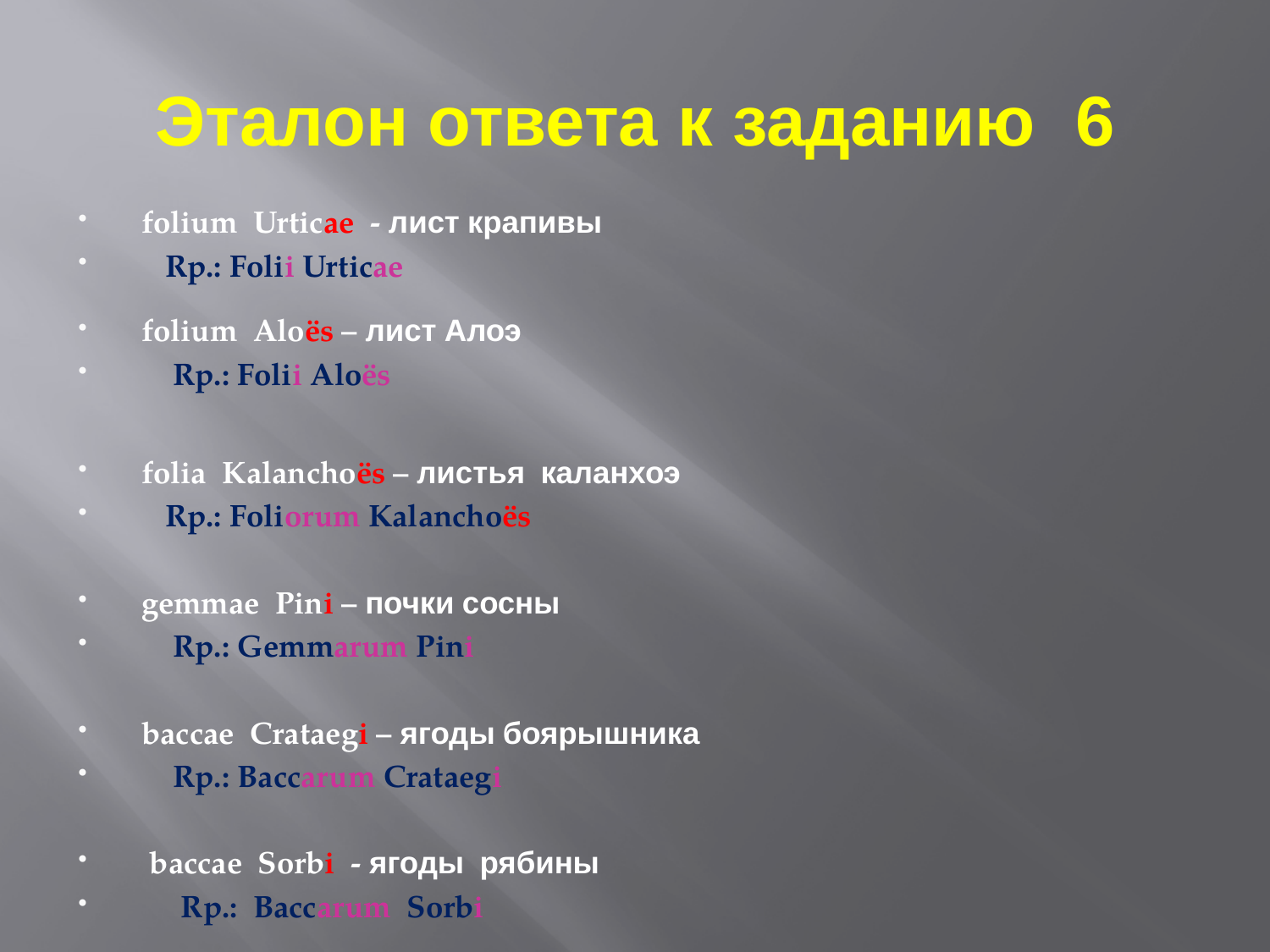

# Эталон ответа к заданию  6
folium  Urticae  - лист крапивы
   Rp.: Folii Urticae

folium  Aloës – лист Алоэ
    Rp.: Folii Aloës

folia  Kalanchoës – листья  каланхоэ
   Rp.: Foliorum Kalanchoës

gemmae  Pini – почки сосны
    Rp.: Gemmarum Pini

baccae  Crataegi – ягоды боярышника
    Rp.: Baccarum Crataegi

 baccae  Sorbi  - ягоды  рябины
     Rp.:  Baccarum  Sorbi